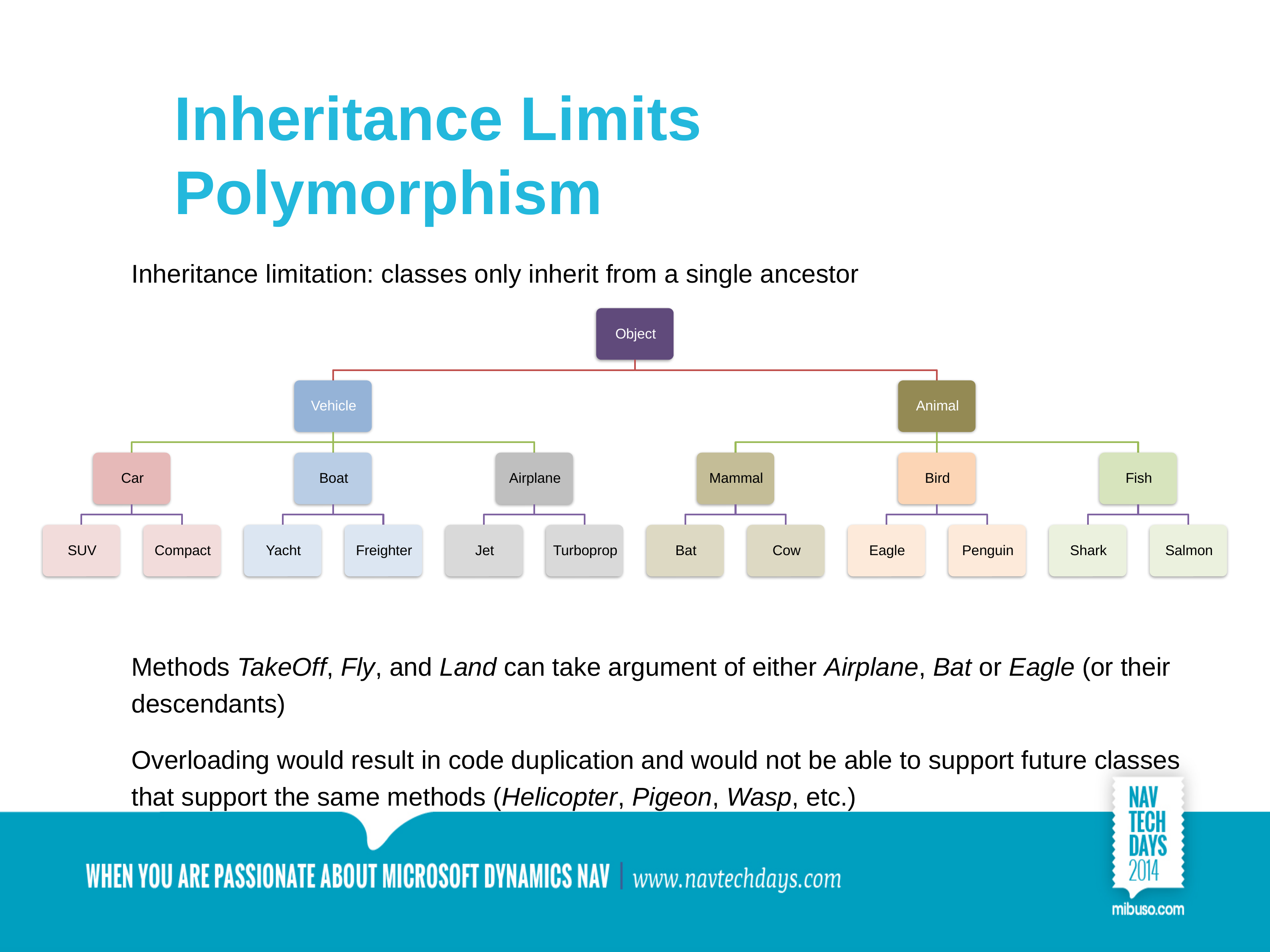

# Inheritance Limits Polymorphism
Inheritance limitation: classes only inherit from a single ancestor

Methods TakeOff, Fly, and Land can take argument of either Airplane, Bat or Eagle (or their descendants)
Overloading would result in code duplication and would not be able to support future classes that support the same methods (Helicopter, Pigeon, Wasp, etc.)
Object
Vehicle
Car
SUV
Compact
Boat
Yacht
Freighter
Airplane
Jet
Turboprop
Animal
Mammal
Bat
Cow
Bird
Eagle
Penguin
Fish
Shark
Salmon